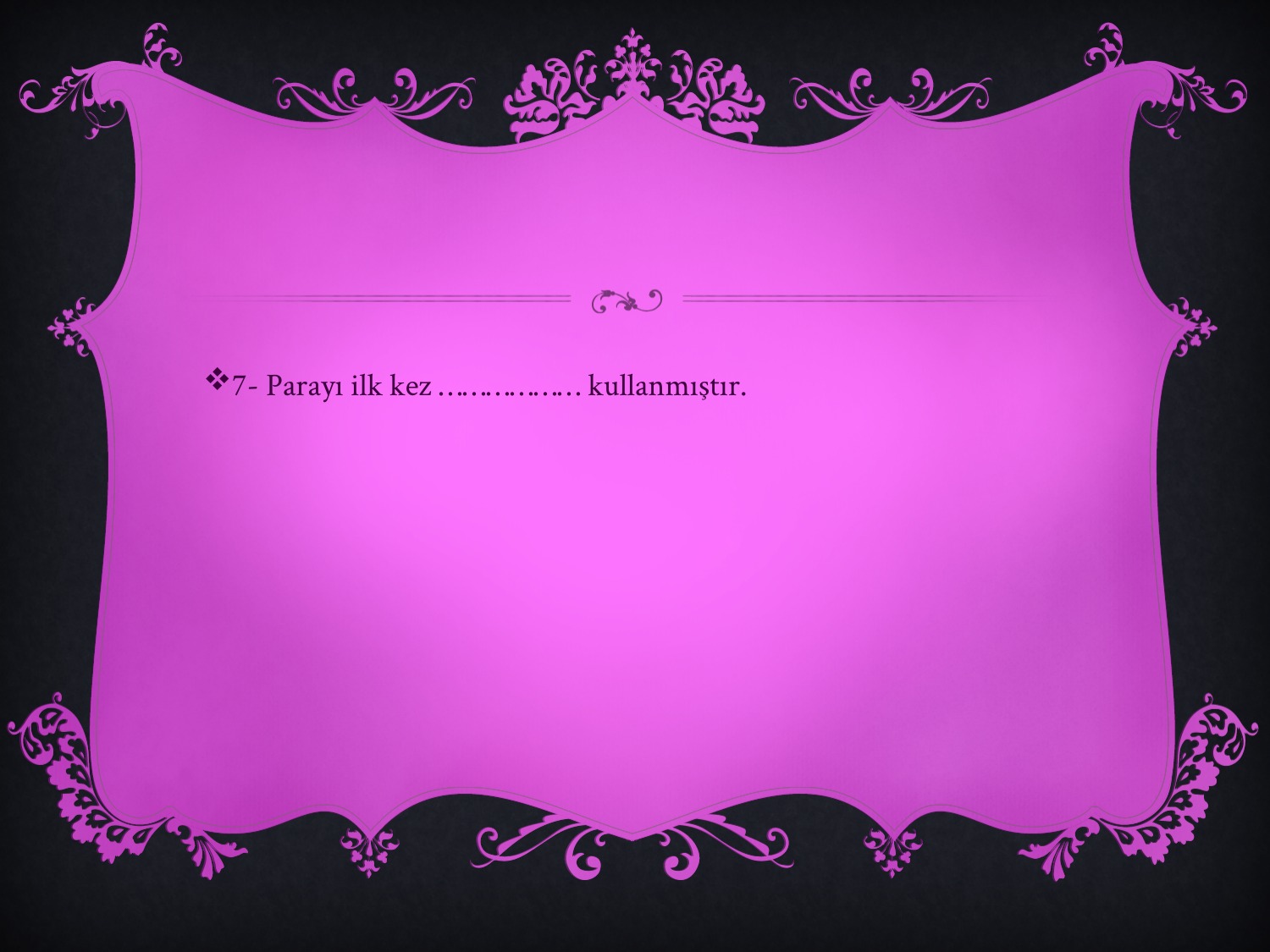

#
7- Parayı ilk kez ……………… kullanmıştır.